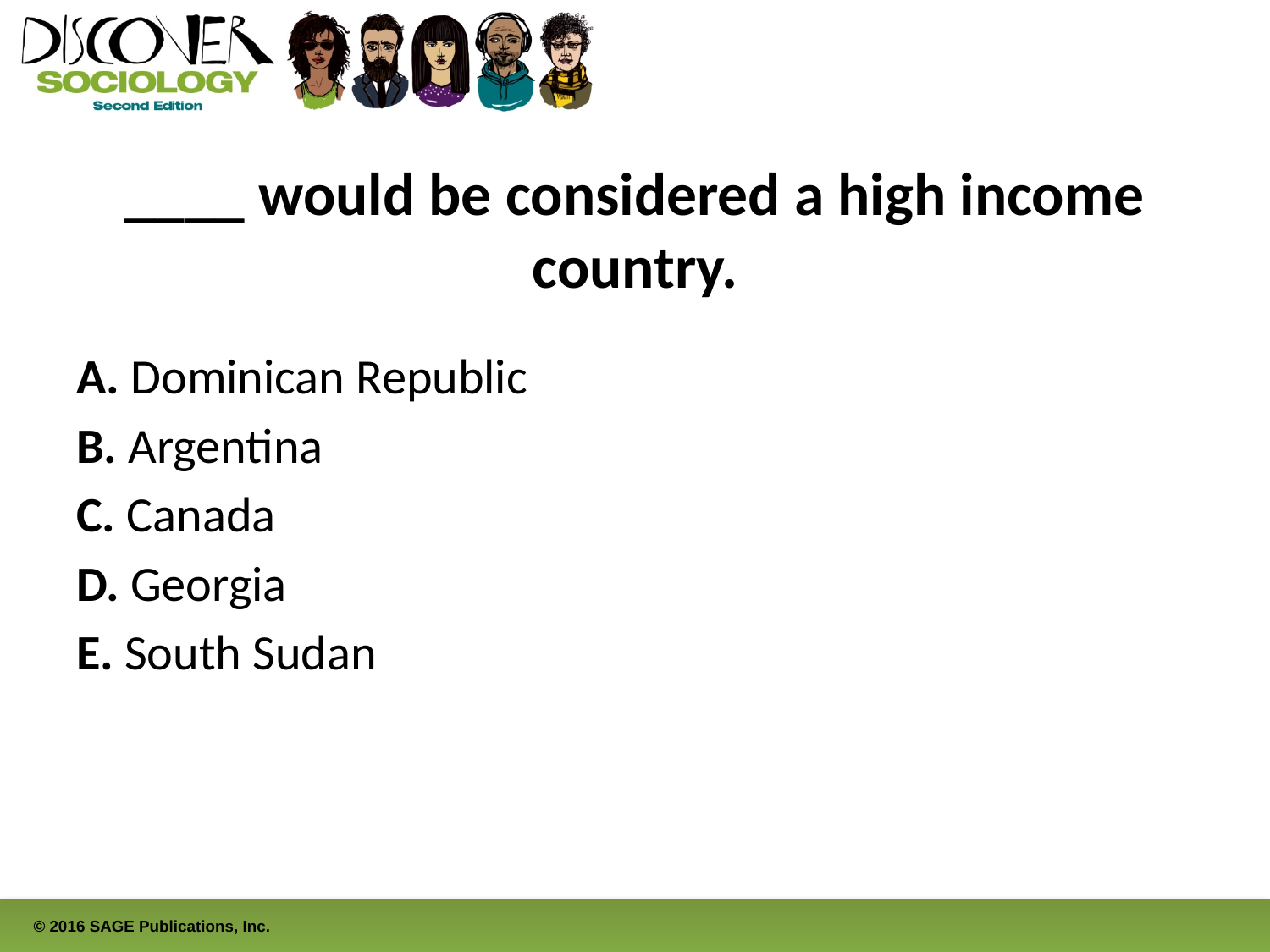

# ____ would be considered a high income country.
A. Dominican Republic
B. Argentina
C. Canada
D. Georgia
E. South Sudan